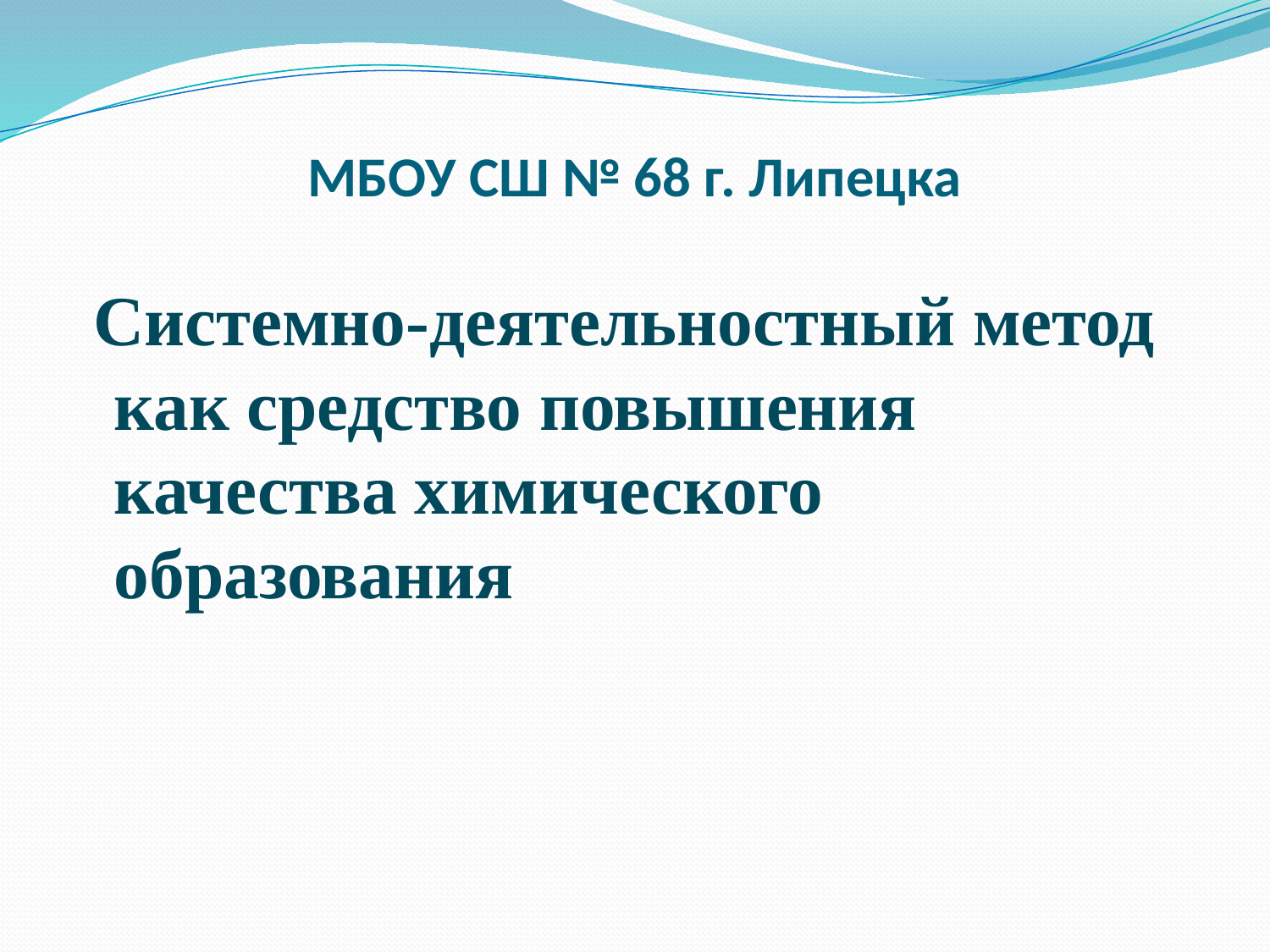

# МБОУ СШ № 68 г. Липецка
 Системно-деятельностный метод  как средство повышения качества химического образования